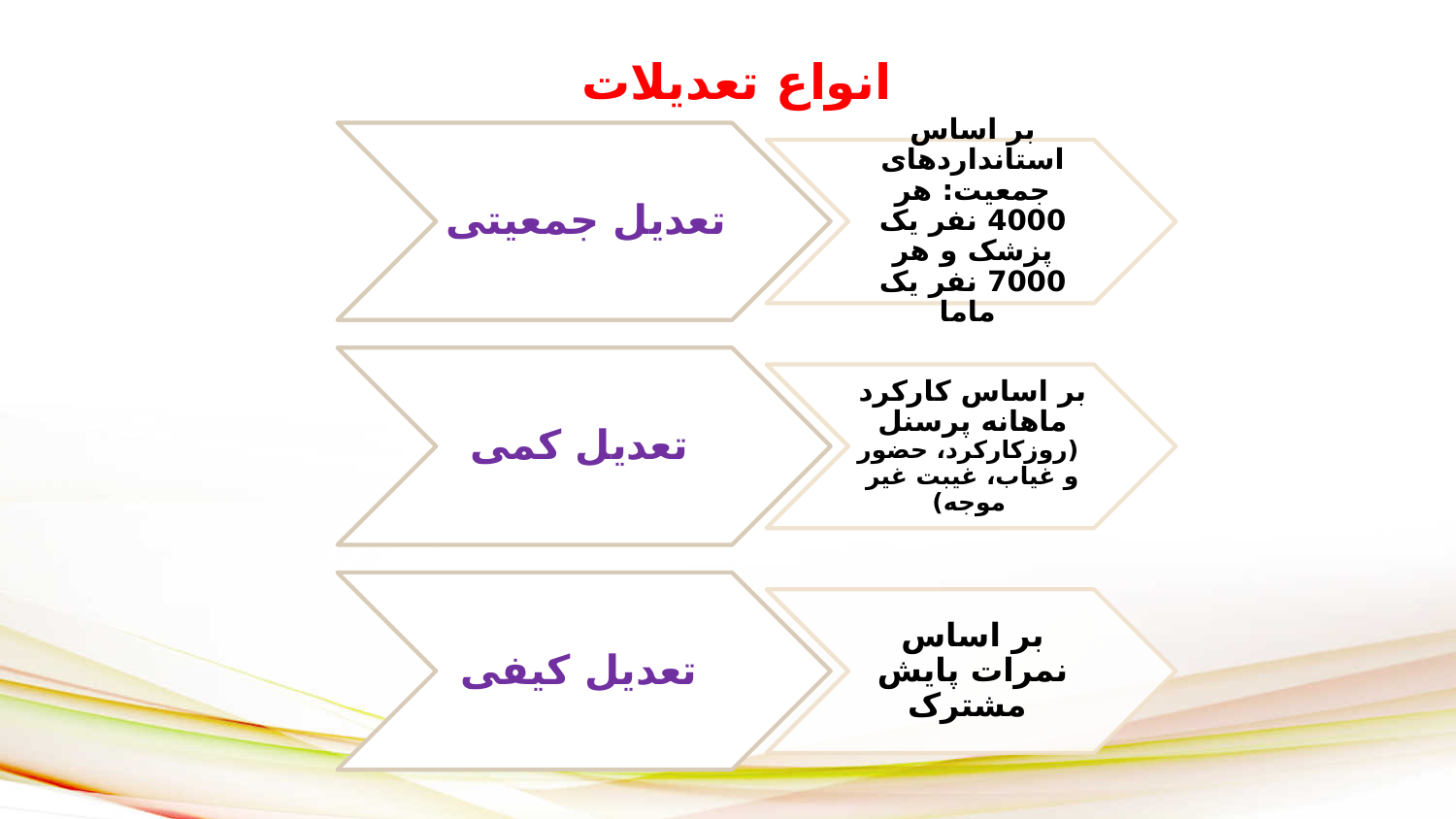

انواع تعدیلات
تعدیل جمعیتی
بر اساس استانداردهای جمعیت: هر 4000 نفر یک پزشک و هر 7000 نفر یک ماما
تعدیل کمی
بر اساس کارکرد ماهانه پرسنل
 (روزکارکرد، حضور و غیاب، غیبت غیر موجه)
تعدیل کیفی
بر اساس نمرات پایش مشترک